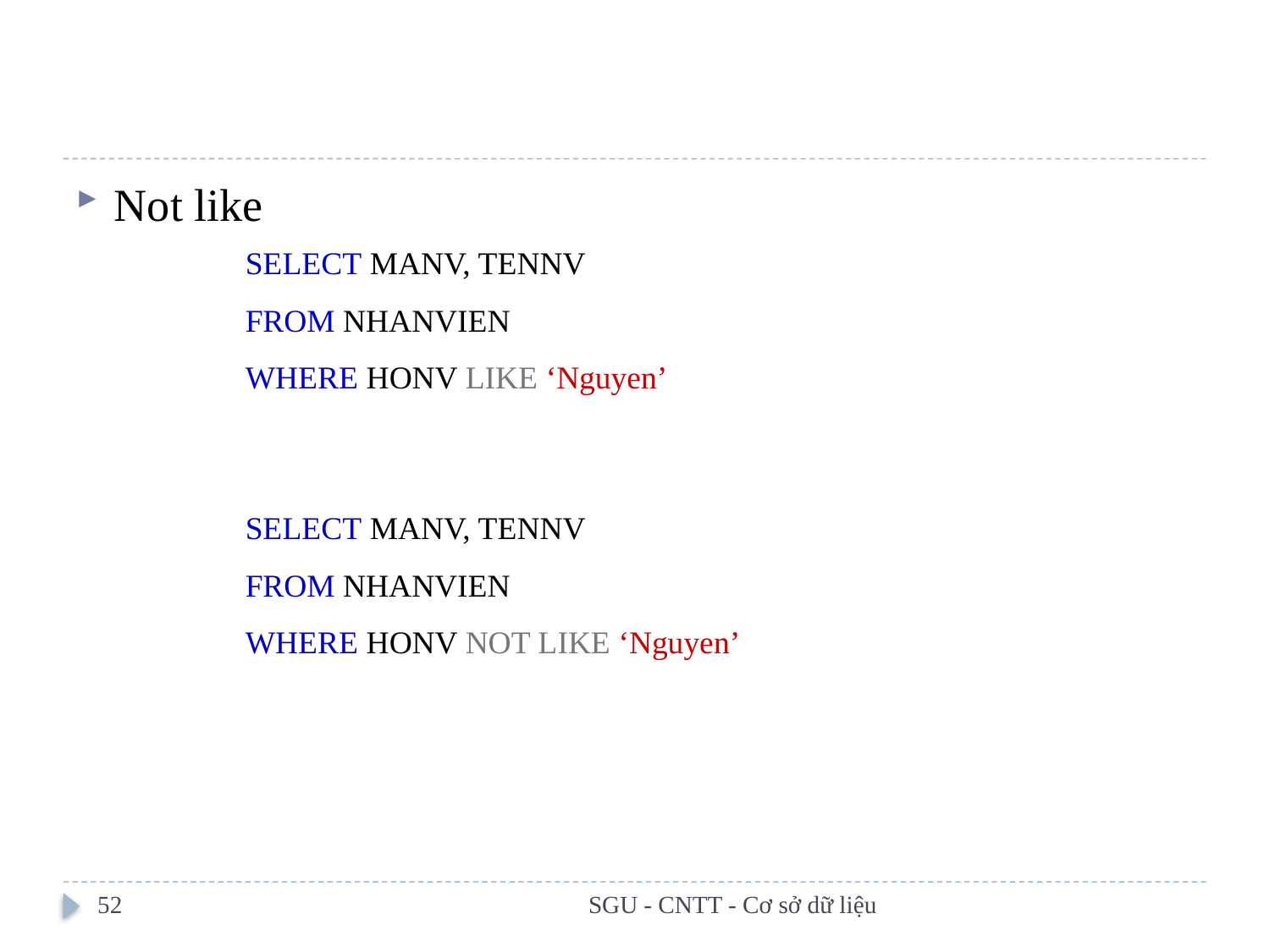

#
Not like

SELECT MANV, TENNV
FROM NHANVIEN
WHERE HONV LIKE ‘Nguyen’

SELECT MANV, TENNV
FROM NHANVIEN
WHERE HONV NOT LIKE ‘Nguyen’

52
SGU - CNTT - Cơ sở dữ liệu